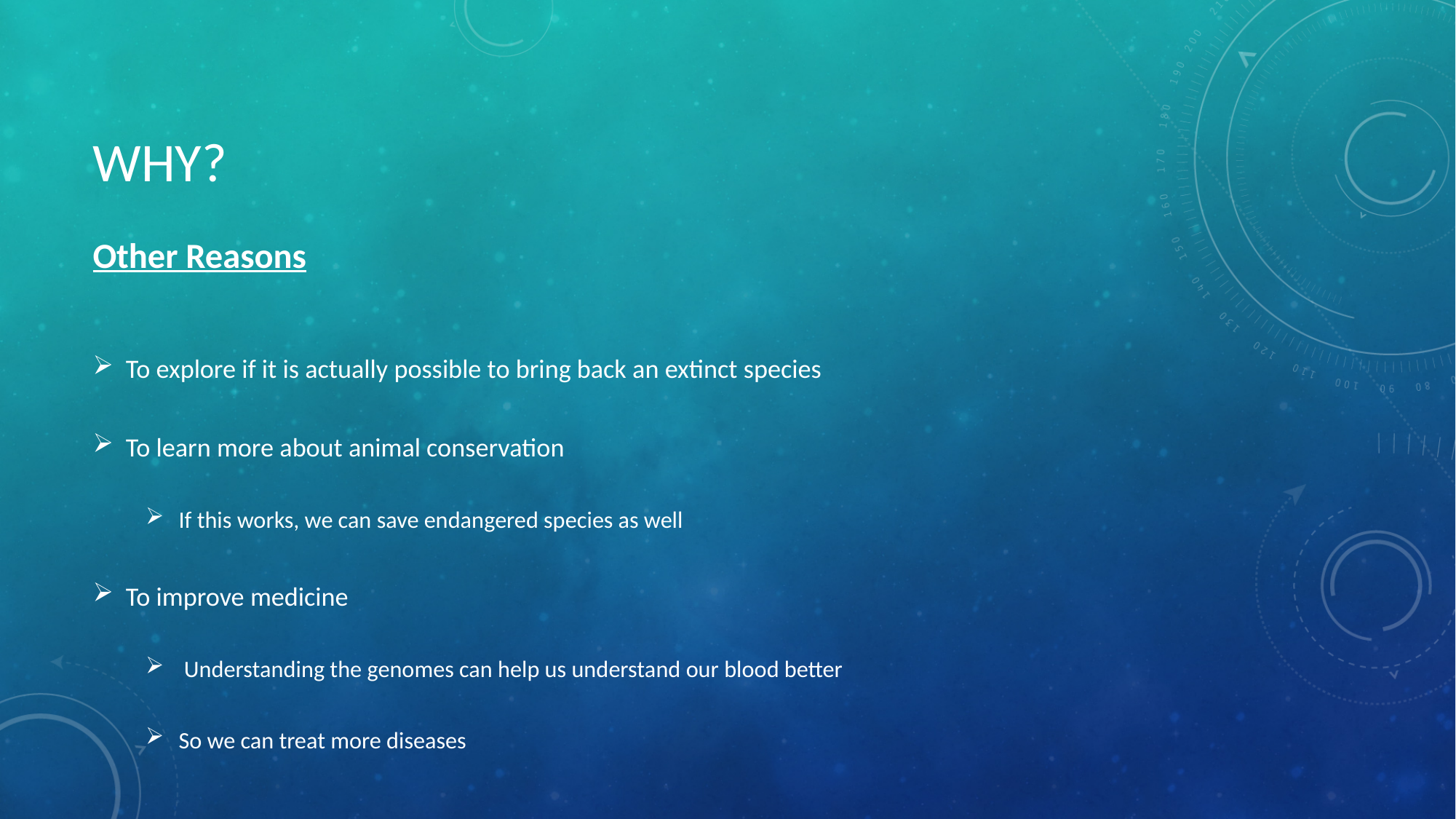

# WHY?
Other Reasons

To explore if it is actually possible to bring back an extinct species
To learn more about animal conservation
If this works, we can save endangered species as well
To improve medicine
 Understanding the genomes can help us understand our blood better
So we can treat more diseases